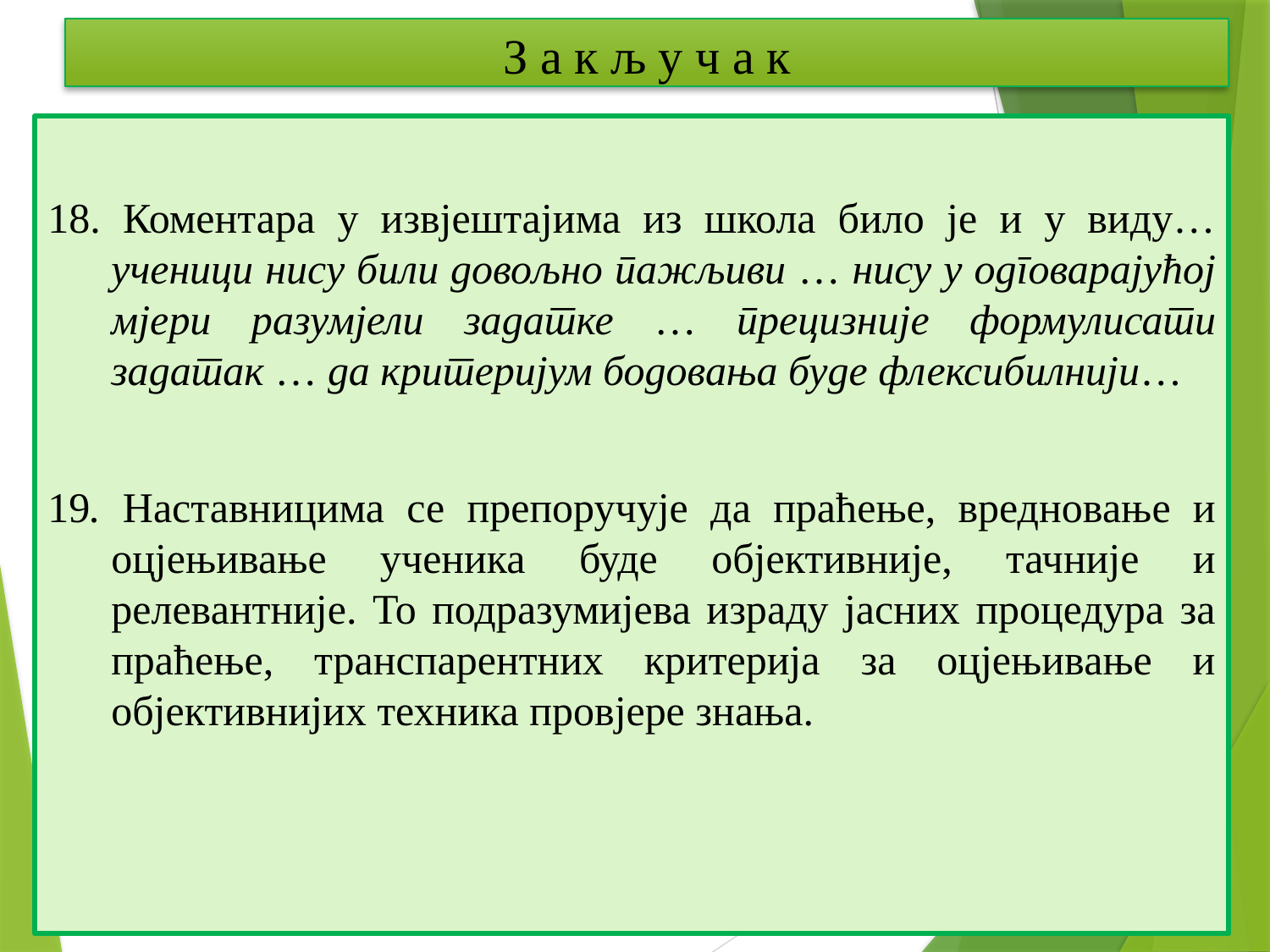

# З а к љ у ч а к

18. Коментара у извјештајима из школа било је и у виду…ученици нису били довољно пажљиви … нису у одговарајућој мјери разумјели задатке … прецизније формулисати задатак … да критеријум бодовања буде флексибилнији…

19. Наставницима се препоручује да праћење, вредновање и оцјењивање ученика буде објективније, тачније и релевантније. То подразумијева израду јасних процедура за праћење, транспарентних критерија за оцјењивање и објективнијих техника провјере знања.

41